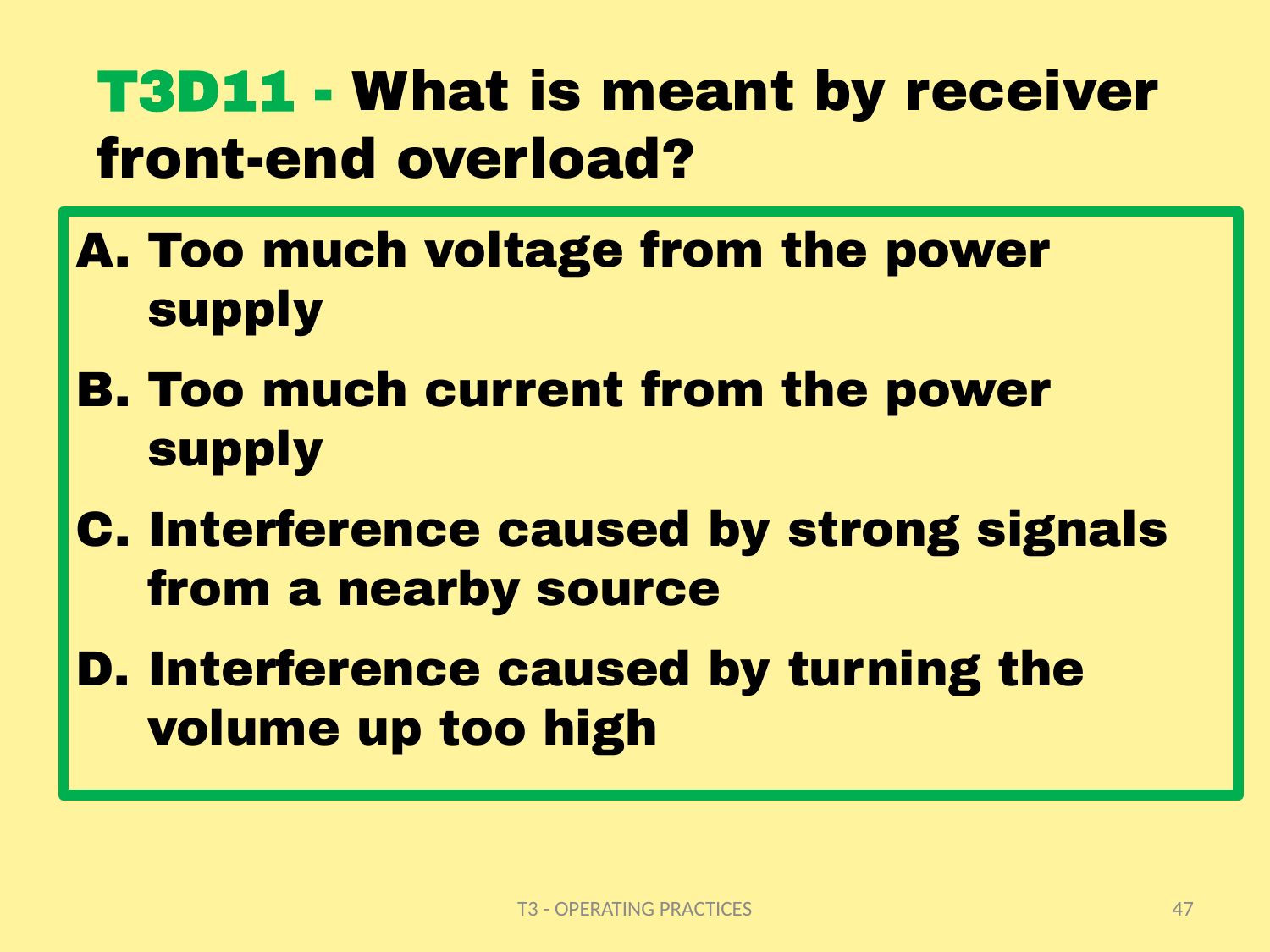

# T3D11 - What is meant by receiver front-end overload?
Too much voltage from the power supply

Too much current from the power supply

Interference caused by strong signals from a nearby source

Interference caused by turning the volume up too high

T3 - OPERATING PRACTICES
47